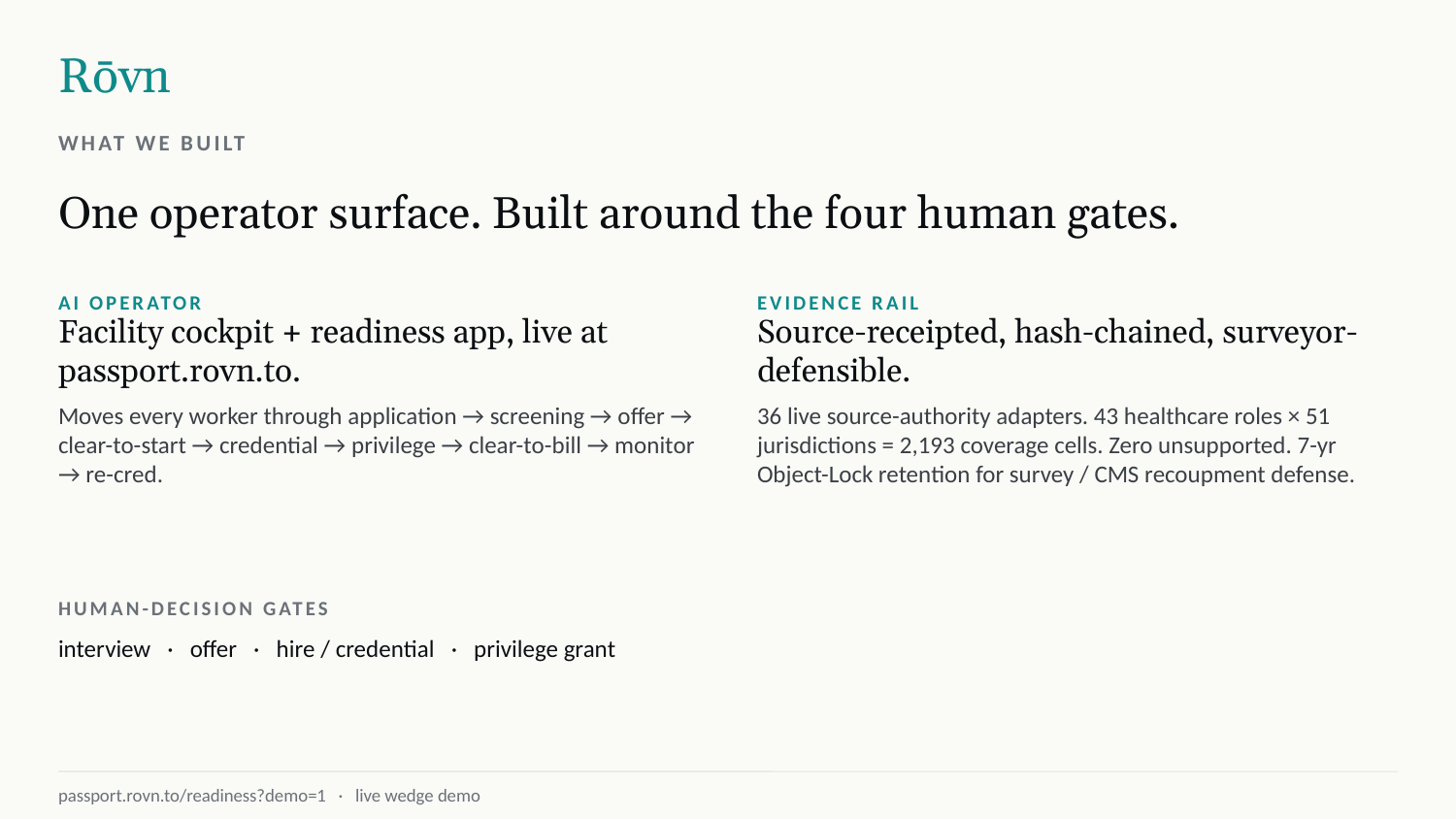

Rōvn
WHAT WE BUILT
One operator surface. Built around the four human gates.
AI OPERATOR
EVIDENCE RAIL
Facility cockpit + readiness app, live at passport.rovn.to.
Source-receipted, hash-chained, surveyor-defensible.
Moves every worker through application → screening → offer → clear-to-start → credential → privilege → clear-to-bill → monitor → re-cred.
36 live source-authority adapters. 43 healthcare roles × 51 jurisdictions = 2,193 coverage cells. Zero unsupported. 7-yr Object-Lock retention for survey / CMS recoupment defense.
HUMAN-DECISION GATES
interview   ·   offer   ·   hire / credential   ·   privilege grant

passport.rovn.to/readiness?demo=1   ·   live wedge demo